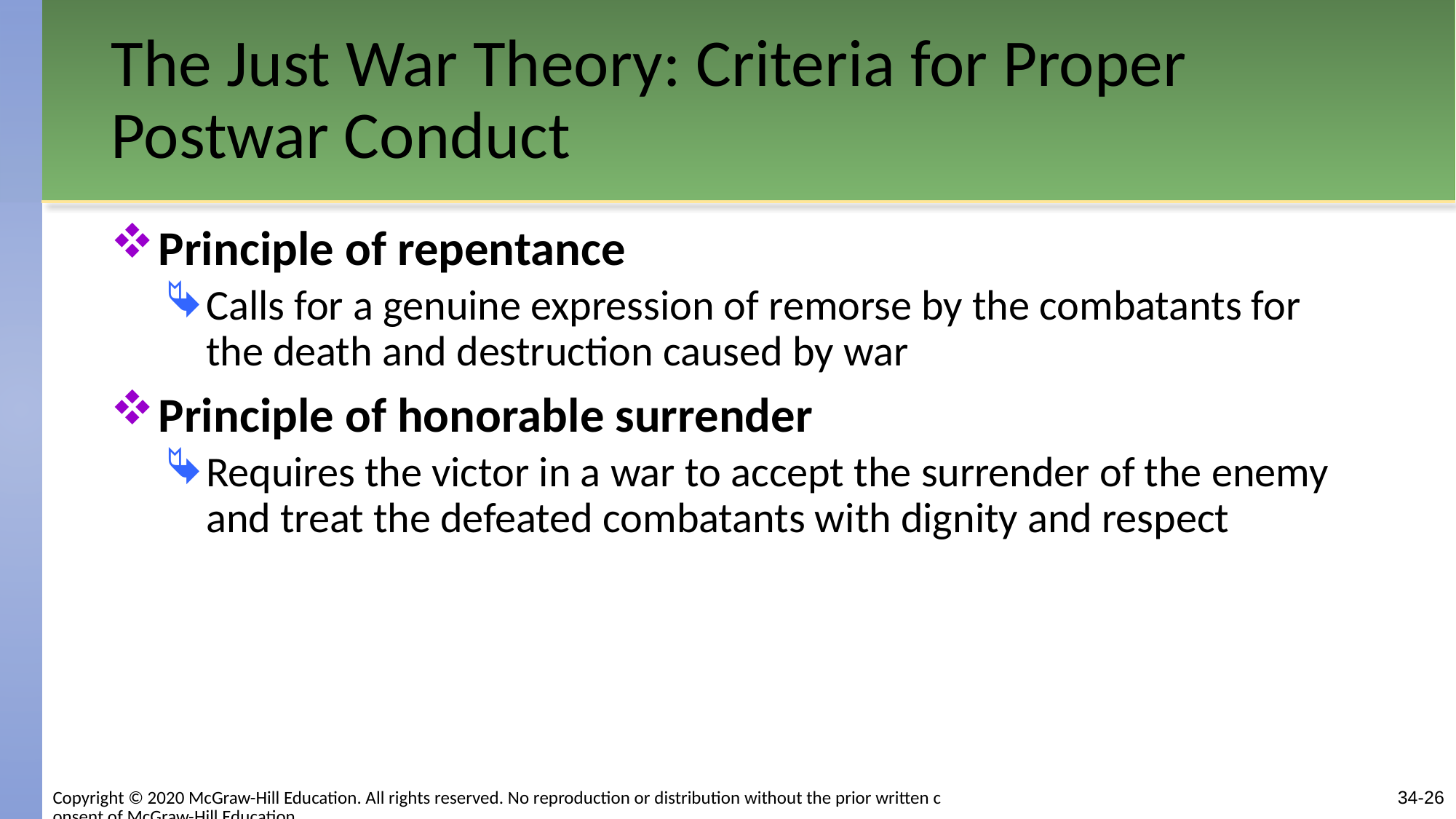

# The Just War Theory: Criteria for Proper Postwar Conduct
Principle of repentance
Calls for a genuine expression of remorse by the combatants for the death and destruction caused by war
Principle of honorable surrender
Requires the victor in a war to accept the surrender of the enemy and treat the defeated combatants with dignity and respect

Copyright © 2020 McGraw-Hill Education. All rights reserved. No reproduction or distribution without the prior written consent of McGraw-Hill Education.
34-26